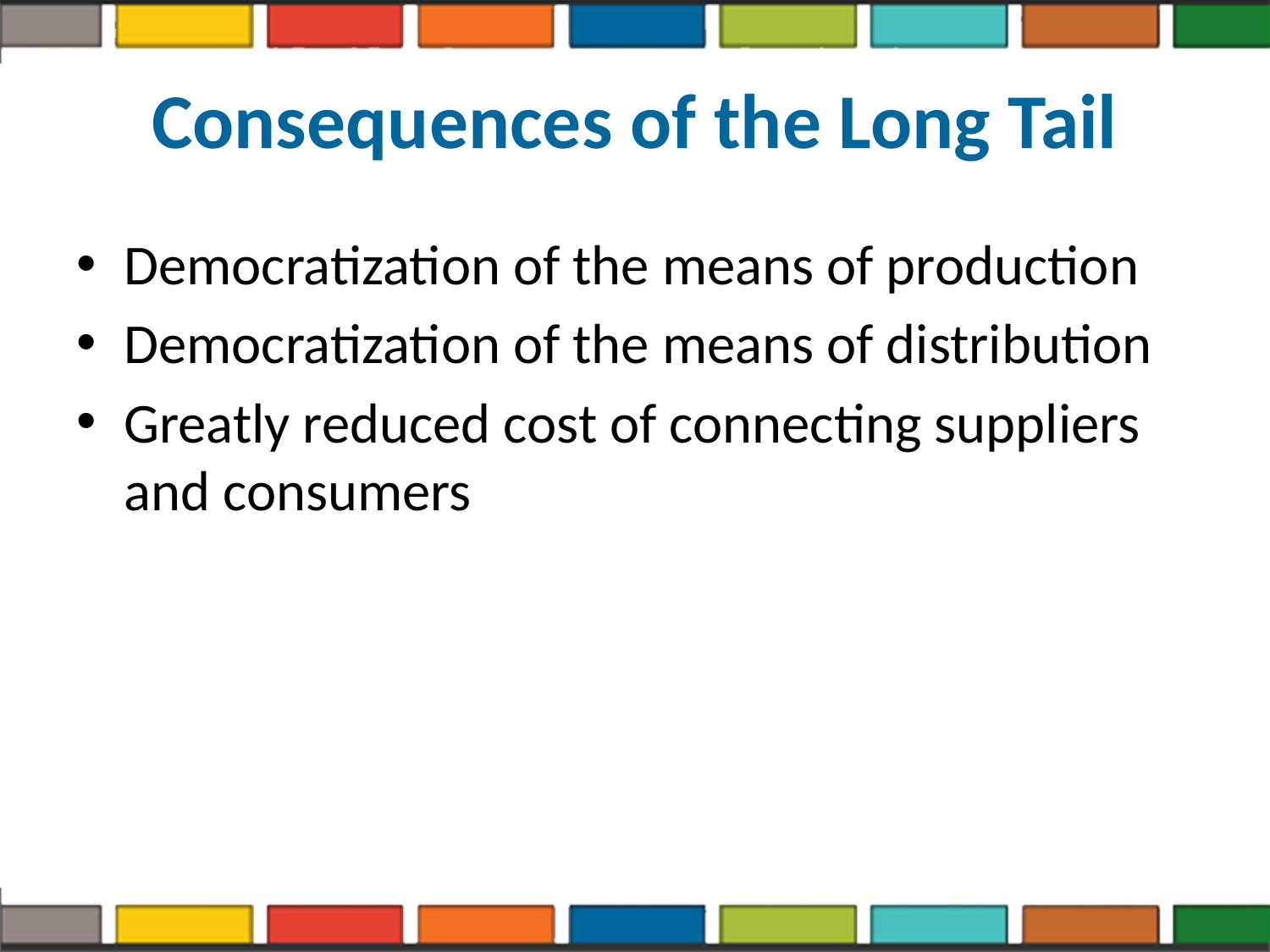

# Consequences of the Long Tail
Democratization of the means of production
Democratization of the means of distribution
Greatly reduced cost of connecting suppliers and consumers